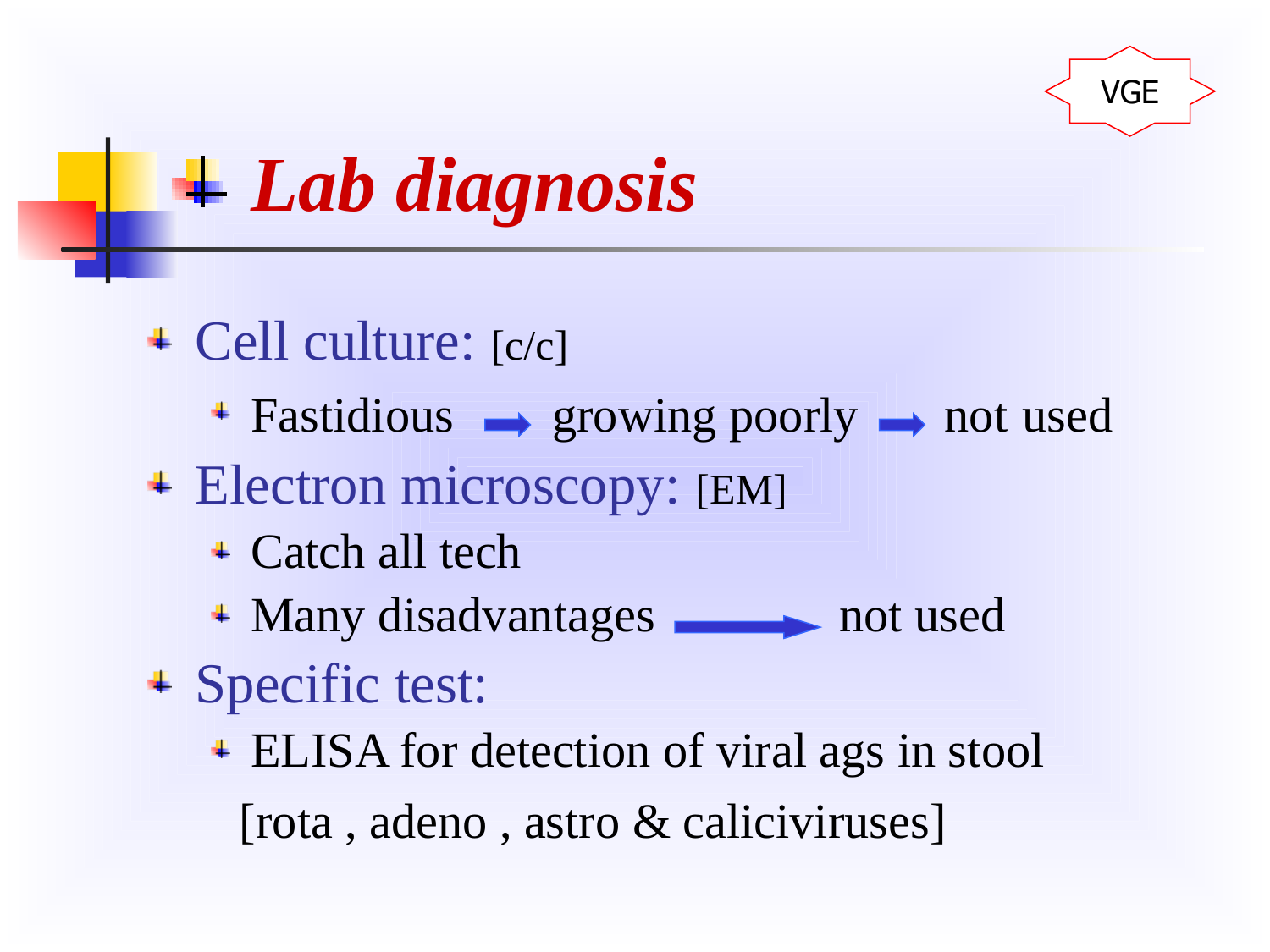

# Lab diagnosis
VGE
Cell culture: [c/c]
Fastidious        growing poorly       not used
Electron microscopy: [EM]
Catch all tech
Many disadvantages               not used
Specific test:
ELISA for detection of viral ags in stool
  [rota , adeno , astro & caliciviruses]